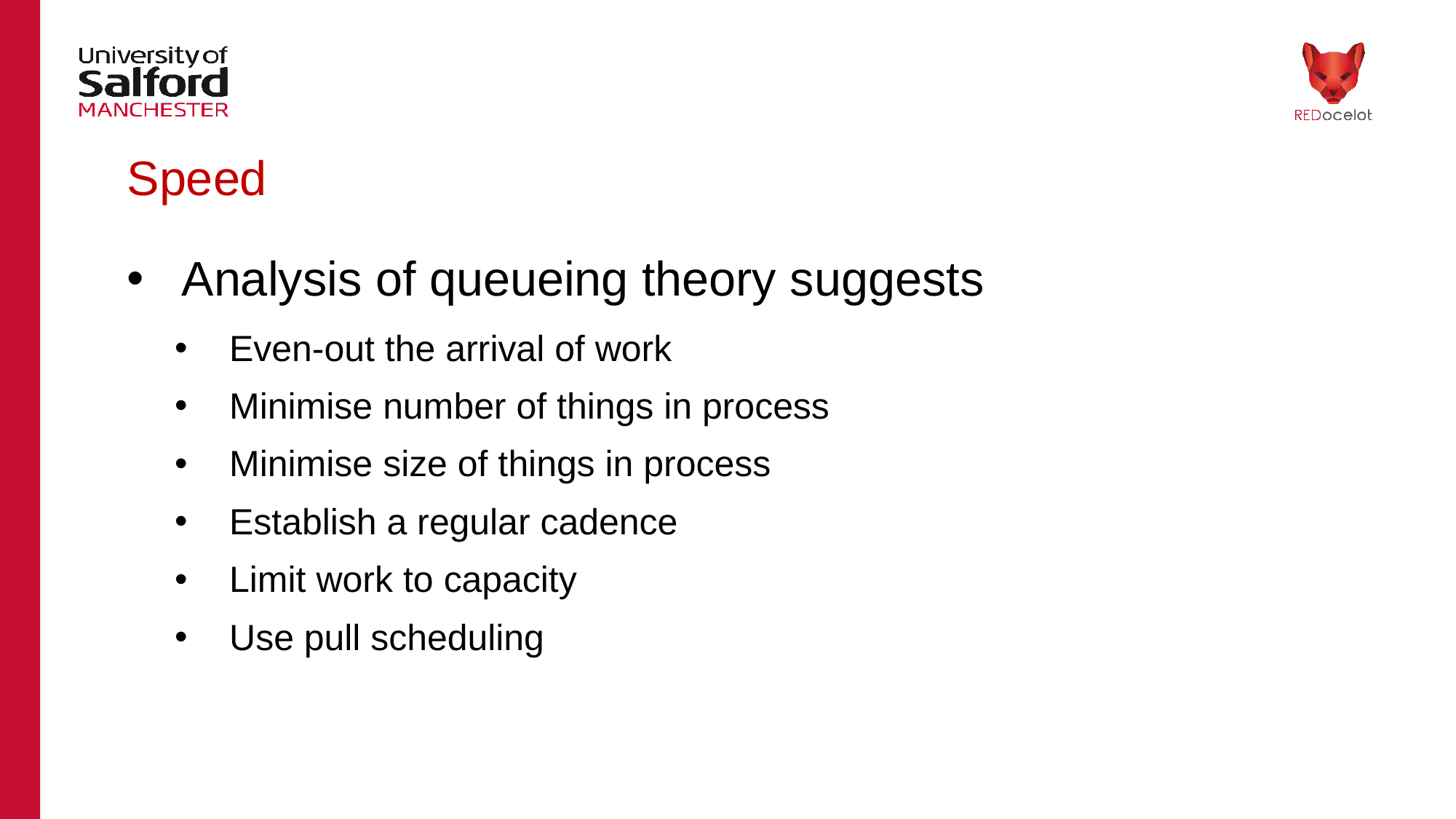

# Speed
Analysis of queueing theory suggests
Even-out the arrival of work
Minimise number of things in process
Minimise size of things in process
Establish a regular cadence
Limit work to capacity
Use pull scheduling